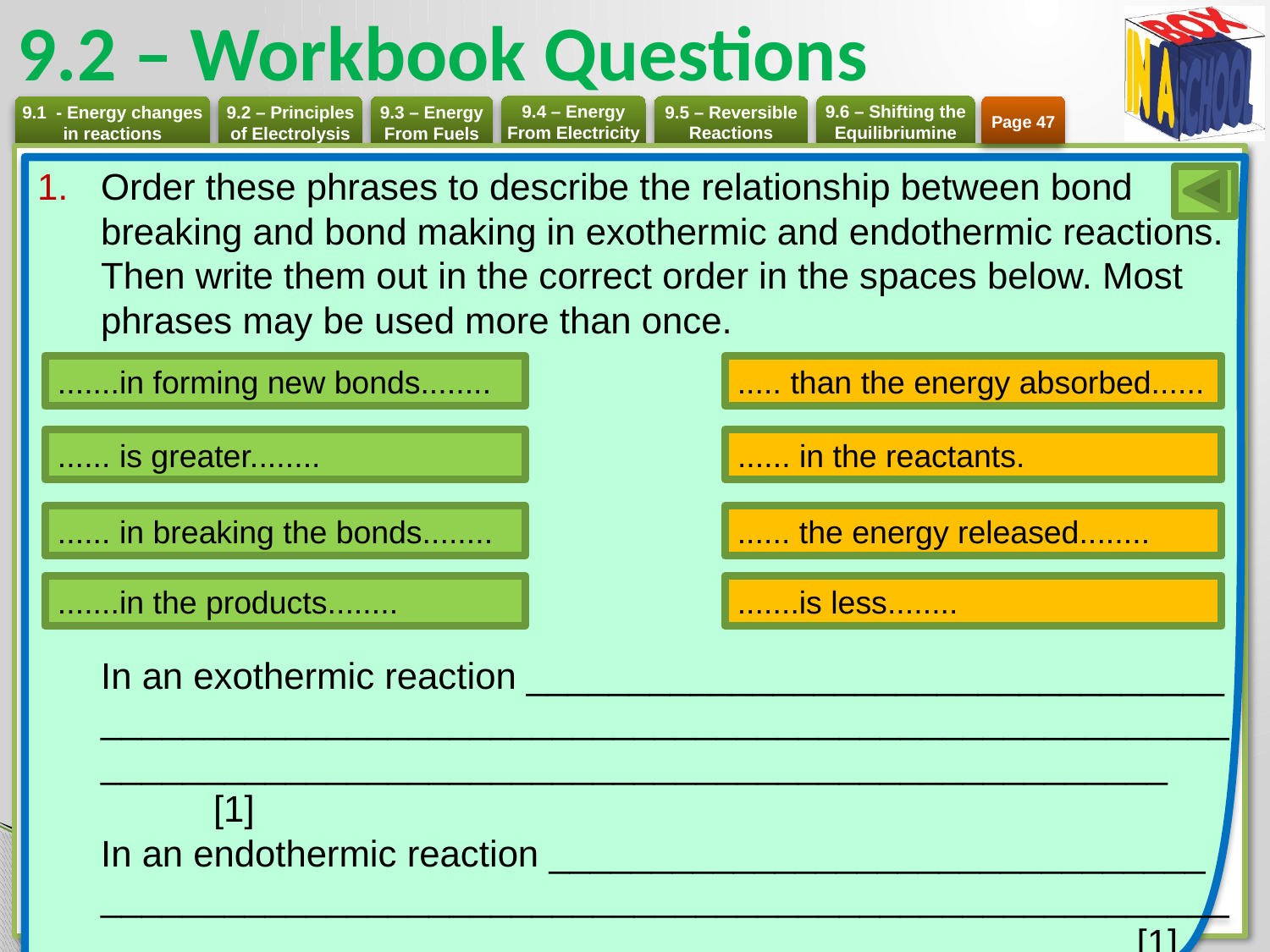

# 9.2 – Workbook Questions
Page 47
Order these phrases to describe the relationship between bond breaking and bond making in exothermic and endothermic reactions. Then write them out in the correct order in the spaces below. Most phrases may be used more than once.
In an exothermic reaction __________________________________
___________________________________________________________________________________________________________	[1]
In an endothermic reaction ________________________________
_________________________________________________________________________________________________________ [1]

.......in forming new bonds........

..... than the energy absorbed......
...... is greater........
...... in the reactants.
...... in breaking the bonds........
...... the energy released........
.......in the products........
.......is less........